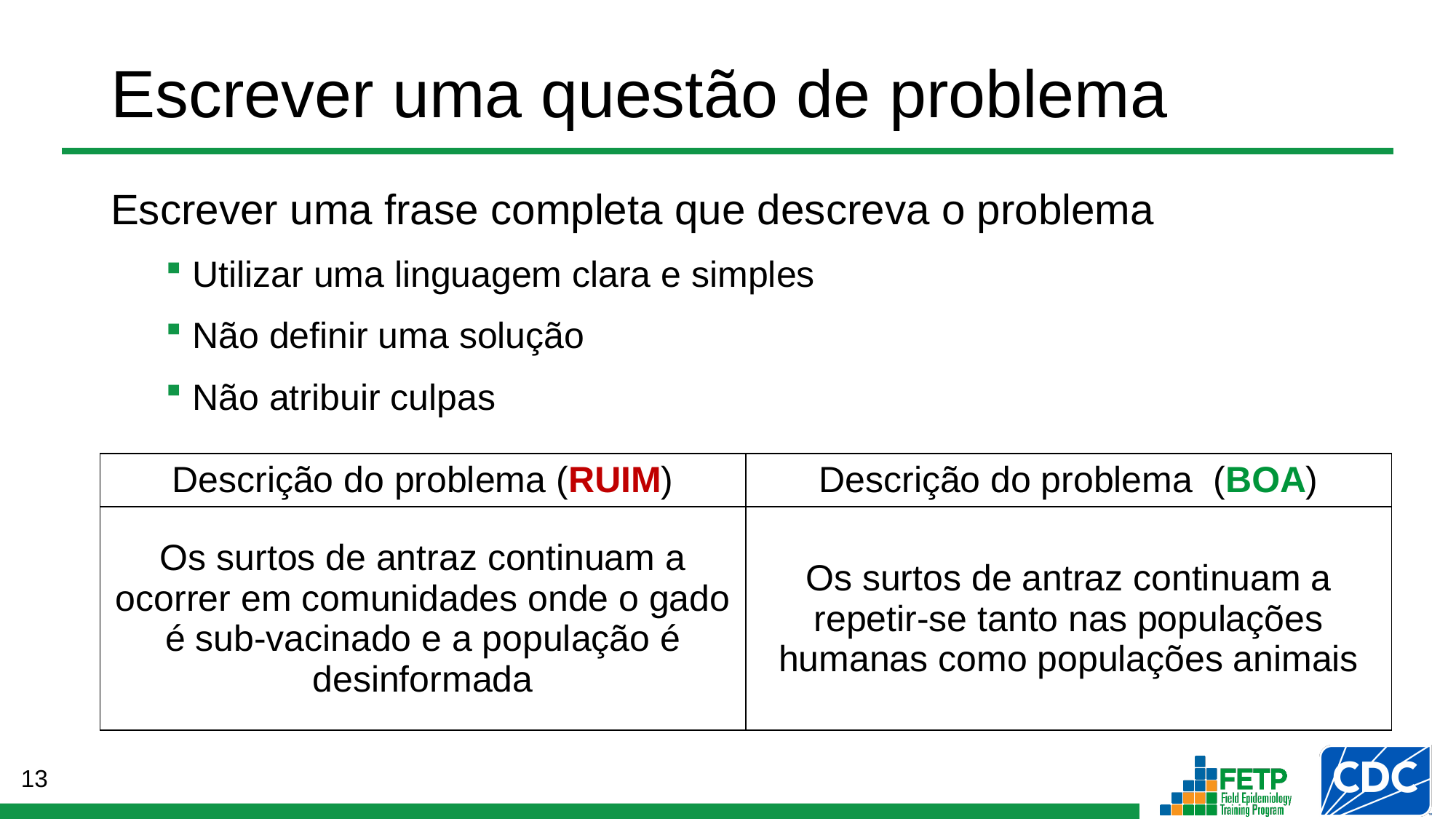

# Escrever uma questão de problema
Escrever uma frase completa que descreva o problema
Utilizar uma linguagem clara e simples
Não definir uma solução
Não atribuir culpas
| Descrição do problema (RUIM) | Descrição do problema (BOA) |
| --- | --- |
| Os surtos de antraz continuam a ocorrer em comunidades onde o gado é sub-vacinado e a população é desinformada | Os surtos de antraz continuam a repetir-se tanto nas populações humanas como populações animais |